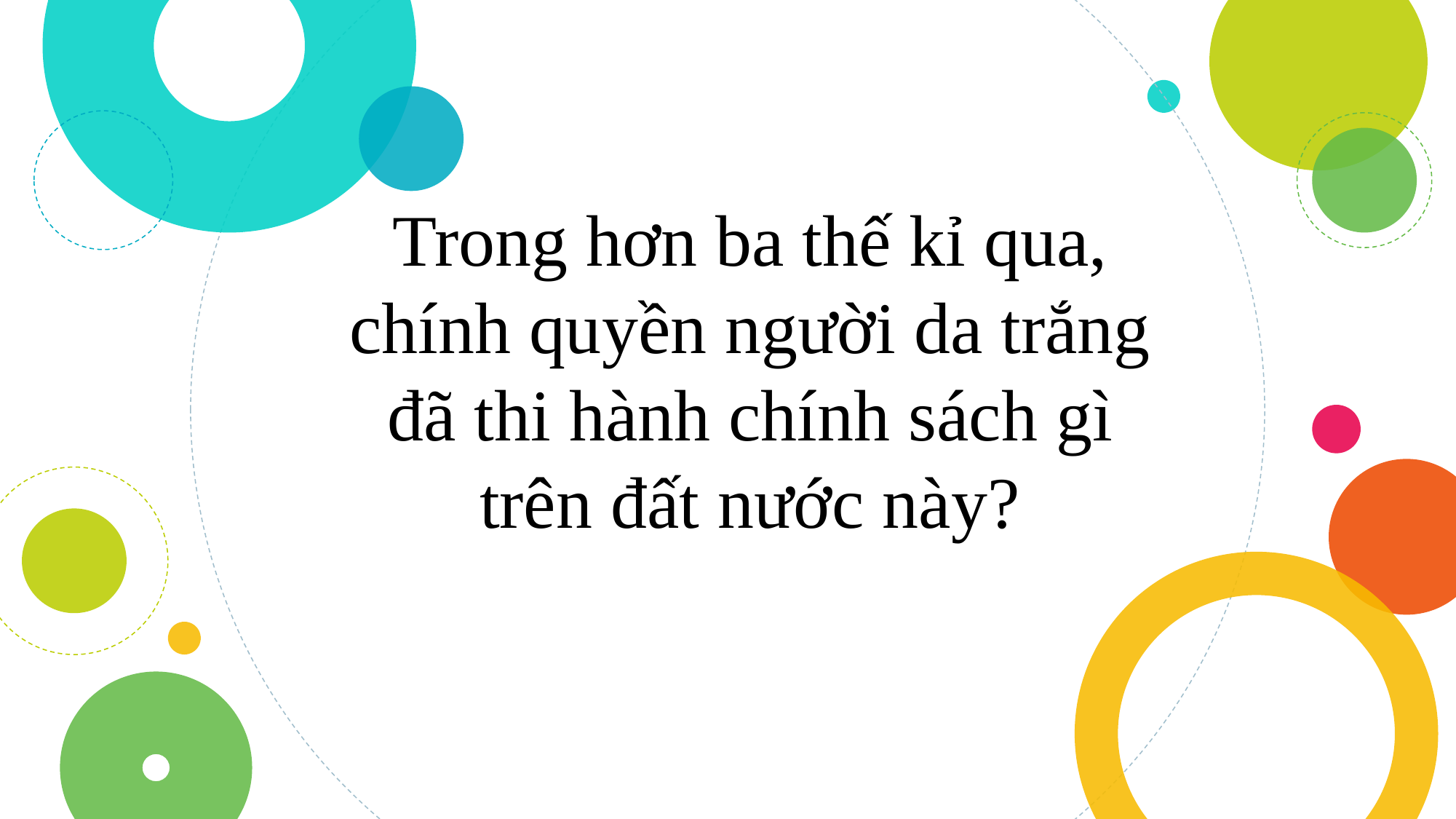

Trong hơn ba thế kỉ qua, chính quyền người da trắng đã thi hành chính sách gì trên đất nước này?